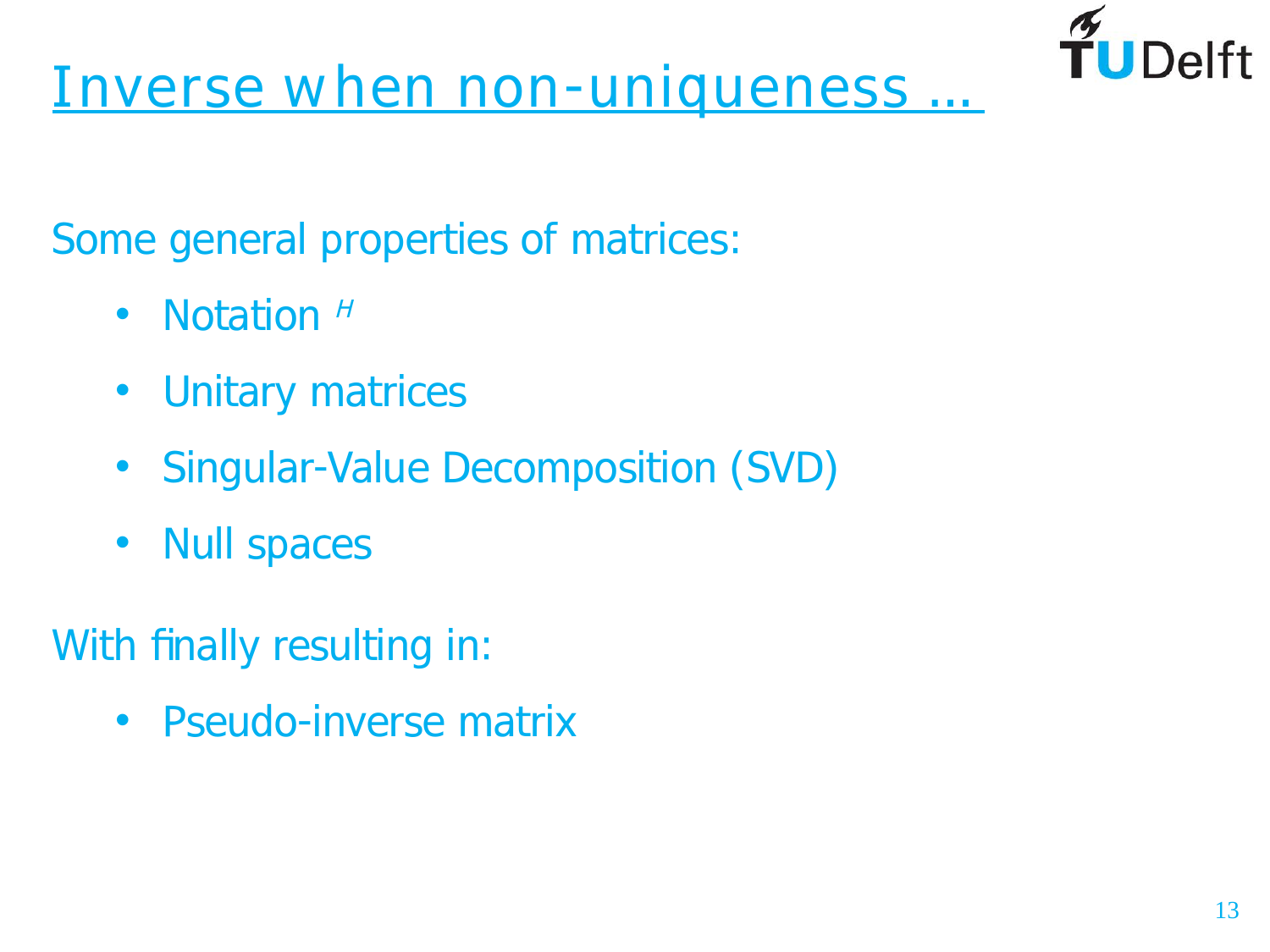

# Inverse when non-uniqueness …
Some general properties of matrices:
Notation H
Unitary matrices
Singular-Value Decomposition (SVD)
Null spaces

With finally resulting in:
Pseudo-inverse matrix
13